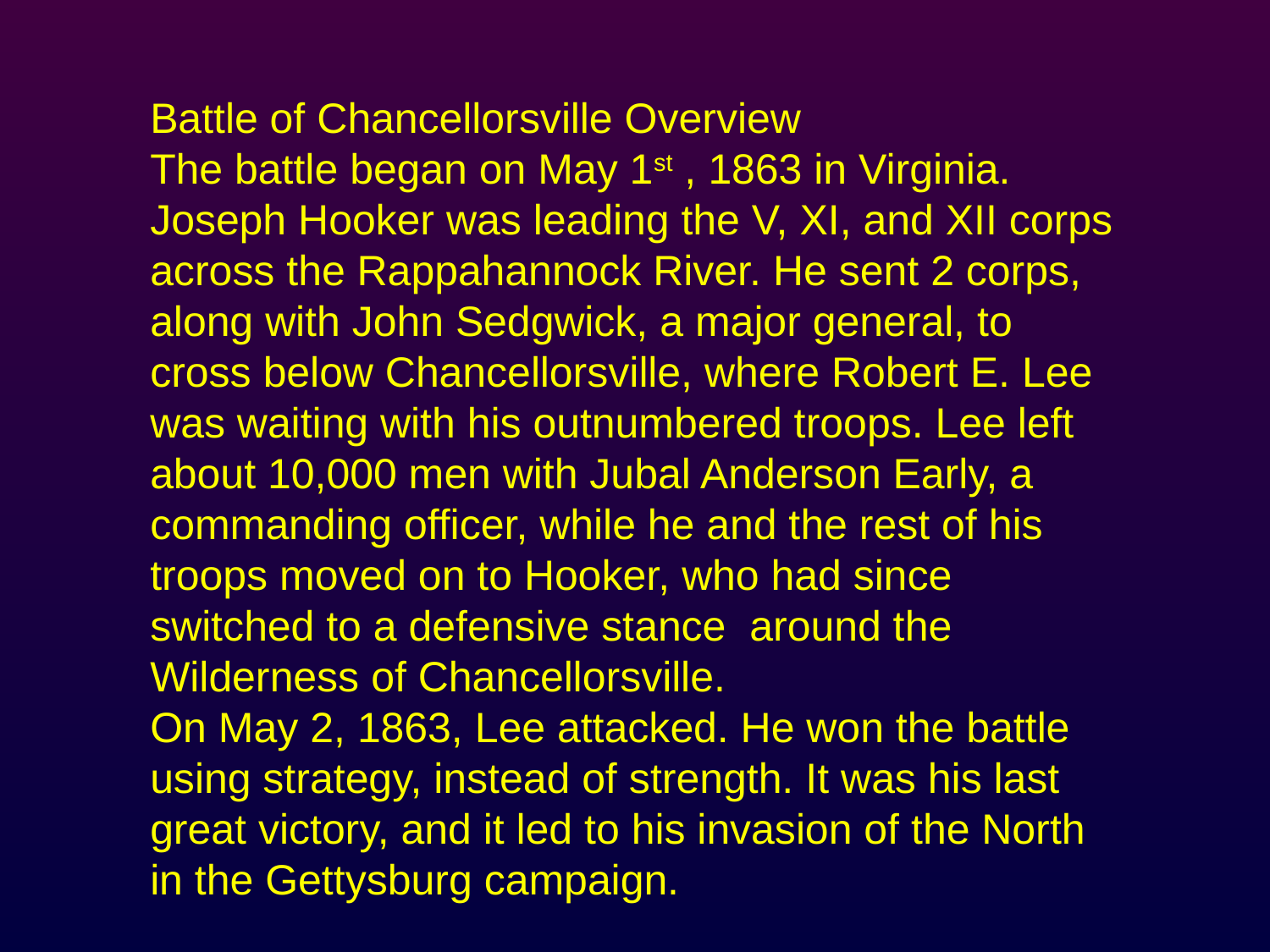

Battle of Chancellorsville Overview
The battle began on May 1st , 1863 in Virginia. Joseph Hooker was leading the V, XI, and XII corps across the Rappahannock River. He sent 2 corps, along with John Sedgwick, a major general, to cross below Chancellorsville, where Robert E. Lee was waiting with his outnumbered troops. Lee left about 10,000 men with Jubal Anderson Early, a commanding officer, while he and the rest of his troops moved on to Hooker, who had since switched to a defensive stance  around the Wilderness of Chancellorsville.
On May 2, 1863, Lee attacked. He won the battle using strategy, instead of strength. It was his last great victory, and it led to his invasion of the North in the Gettysburg campaign.